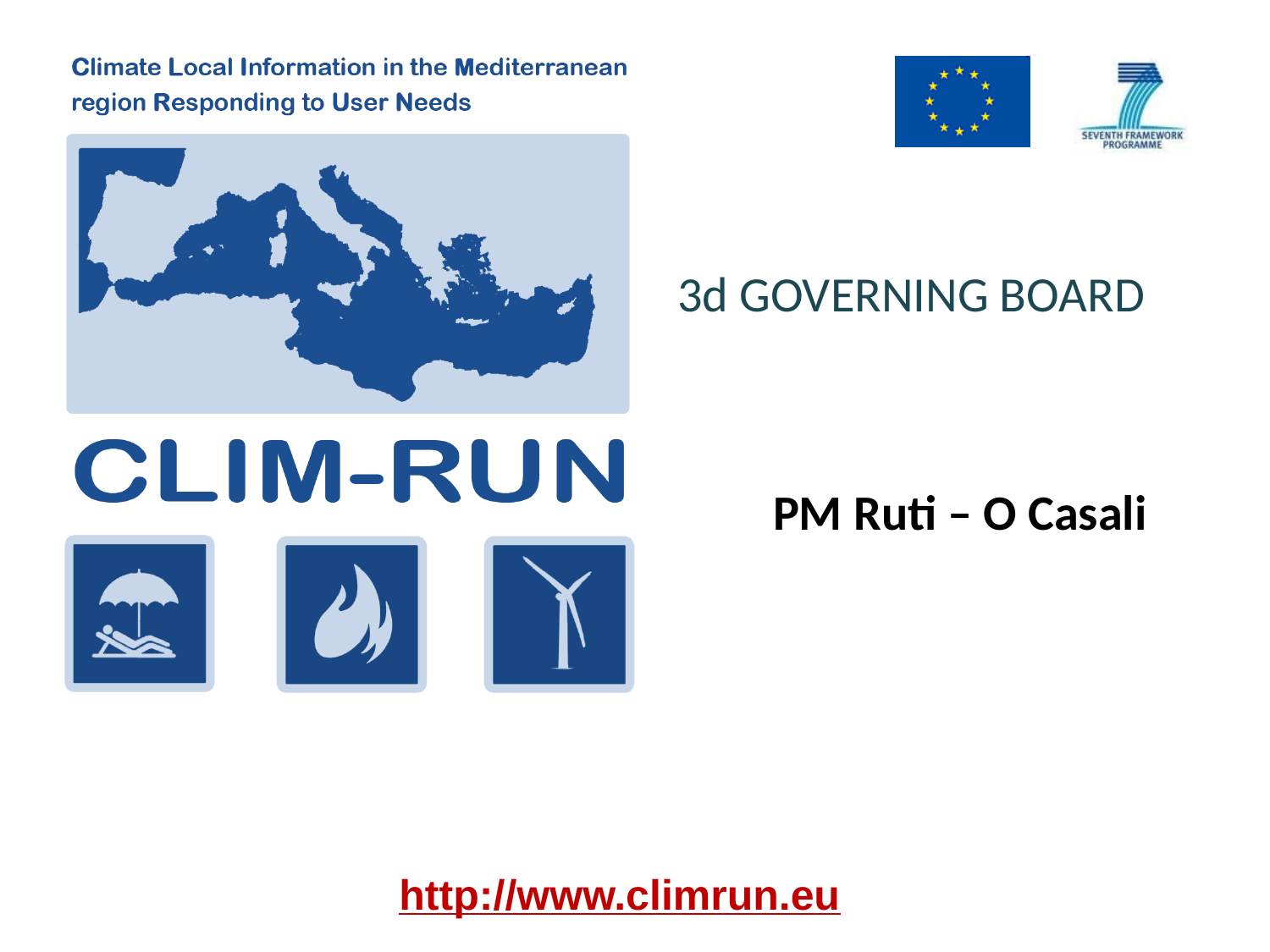

# 3d GOVERNING BOARD
PM Ruti – O Casali
http://www.climrun.eu